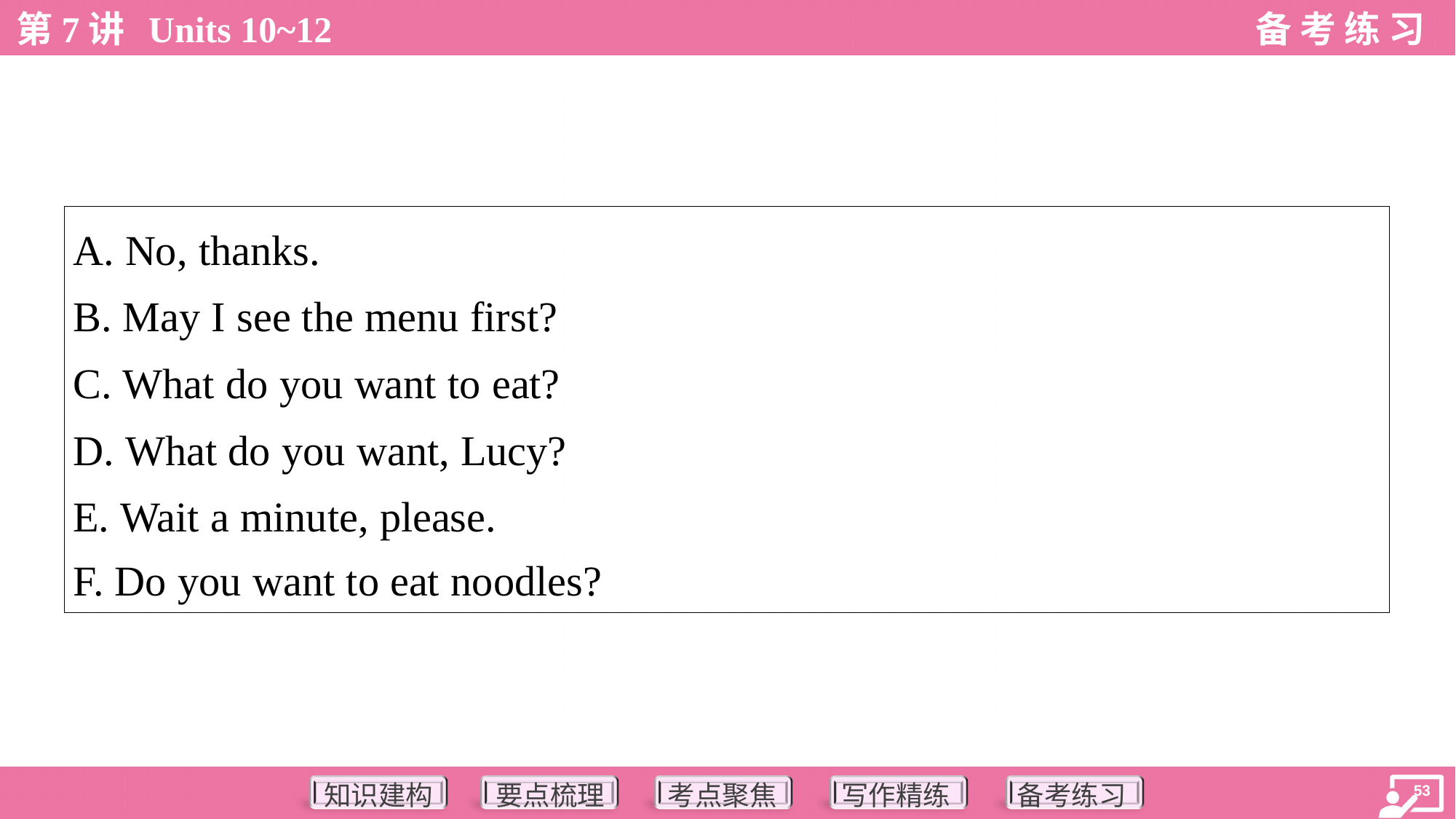

| A. No, thanks. B. May I see the menu first? C. What do you want to eat? D. What do you want, Lucy? E. Wait a minute, please. F. Do you want to eat noodles? |
| --- |